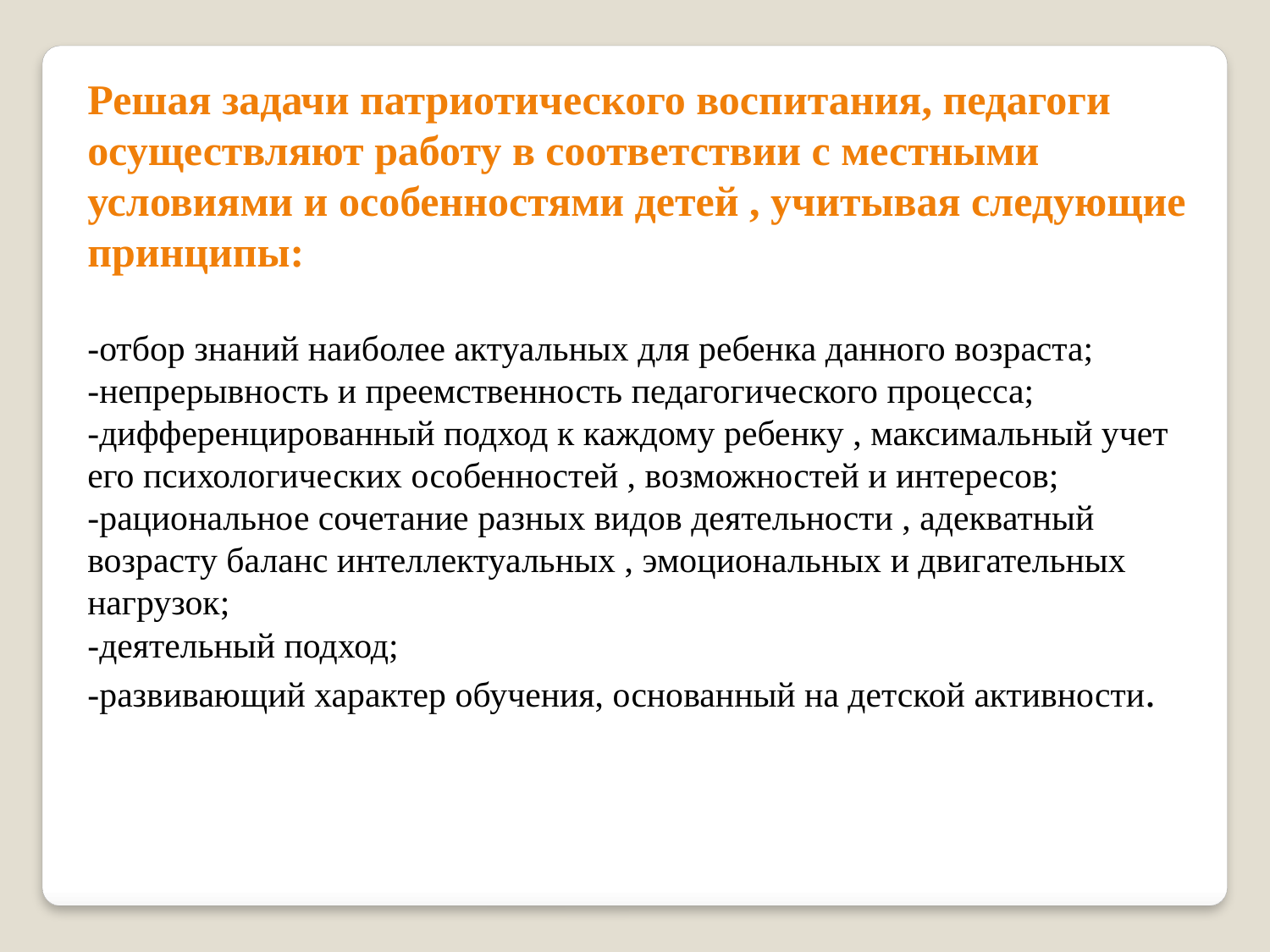

Решая задачи патриотического воспитания, педагоги осуществляют работу в соответствии с местными условиями и особенностями детей , учитывая следующие принципы:

-отбор знаний наиболее актуальных для ребенка данного возраста;
-непрерывность и преемственность педагогического процесса;
-дифференцированный подход к каждому ребенку , максимальный учет его психологических особенностей , возможностей и интересов;
-рациональное сочетание разных видов деятельности , адекватный возрасту баланс интеллектуальных , эмоциональных и двигательных нагрузок;
-деятельный подход;
-развивающий характер обучения, основанный на детской активности.